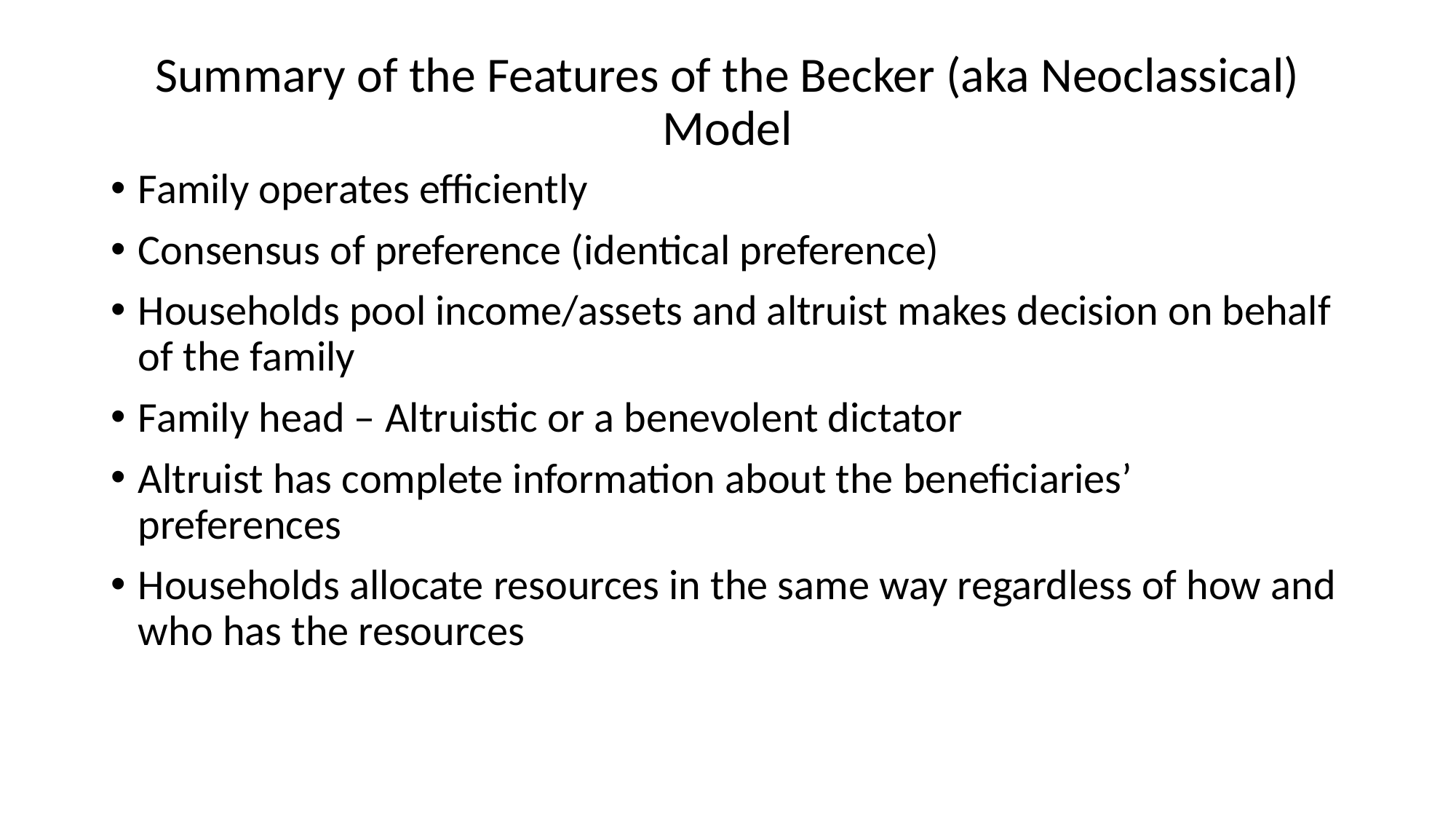

# Summary of the Features of the Becker (aka Neoclassical) Model
Family operates efficiently
Consensus of preference (identical preference)
Households pool income/assets and altruist makes decision on behalf of the family
Family head – Altruistic or a benevolent dictator
Altruist has complete information about the beneficiaries’ preferences
Households allocate resources in the same way regardless of how and who has the resources